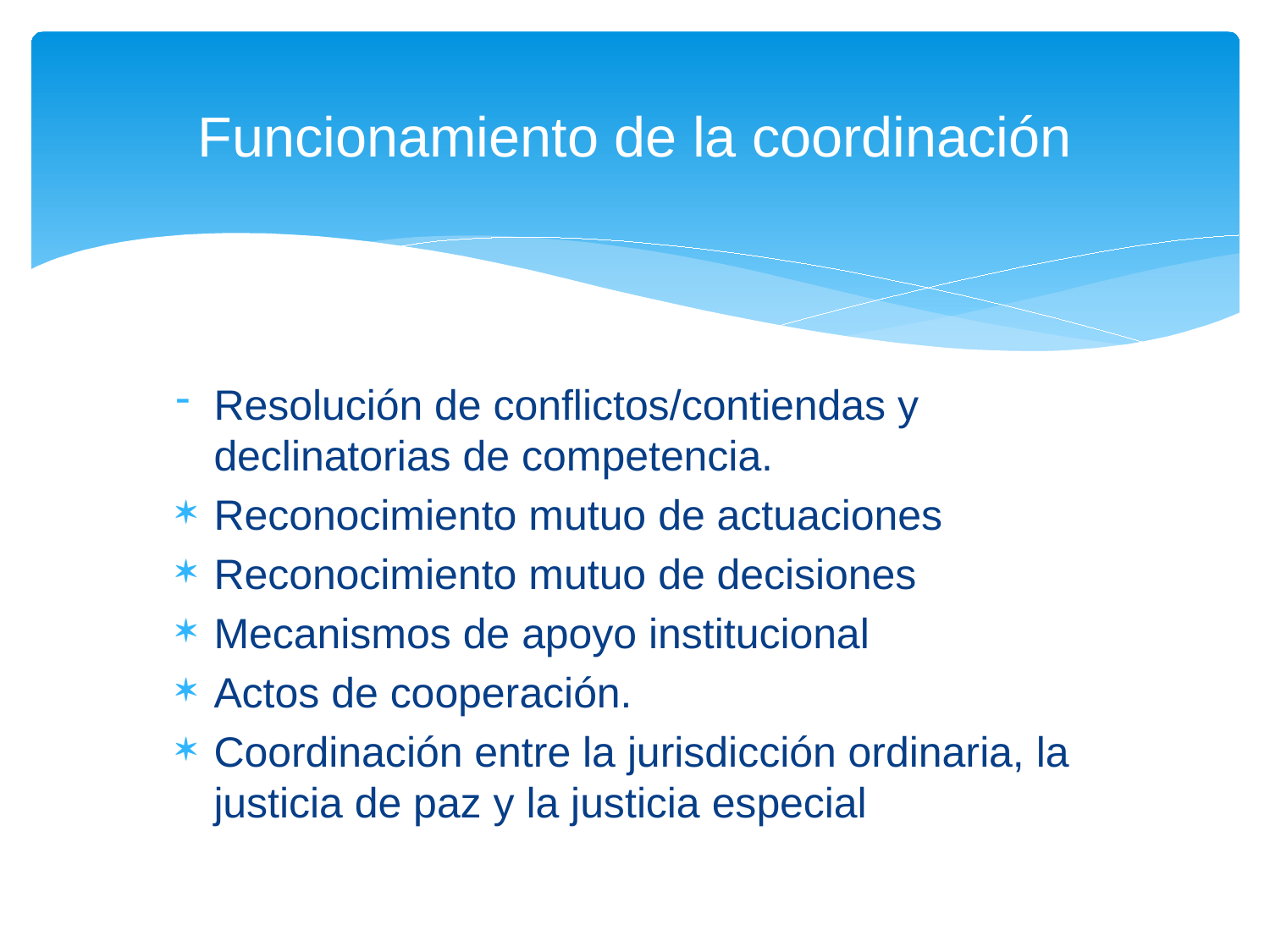

# Funcionamiento de la coordinación
Resolución de conflictos/contiendas y declinatorias de competencia.
Reconocimiento mutuo de actuaciones
Reconocimiento mutuo de decisiones
Mecanismos de apoyo institucional
Actos de cooperación.
Coordinación entre la jurisdicción ordinaria, la justicia de paz y la justicia especial